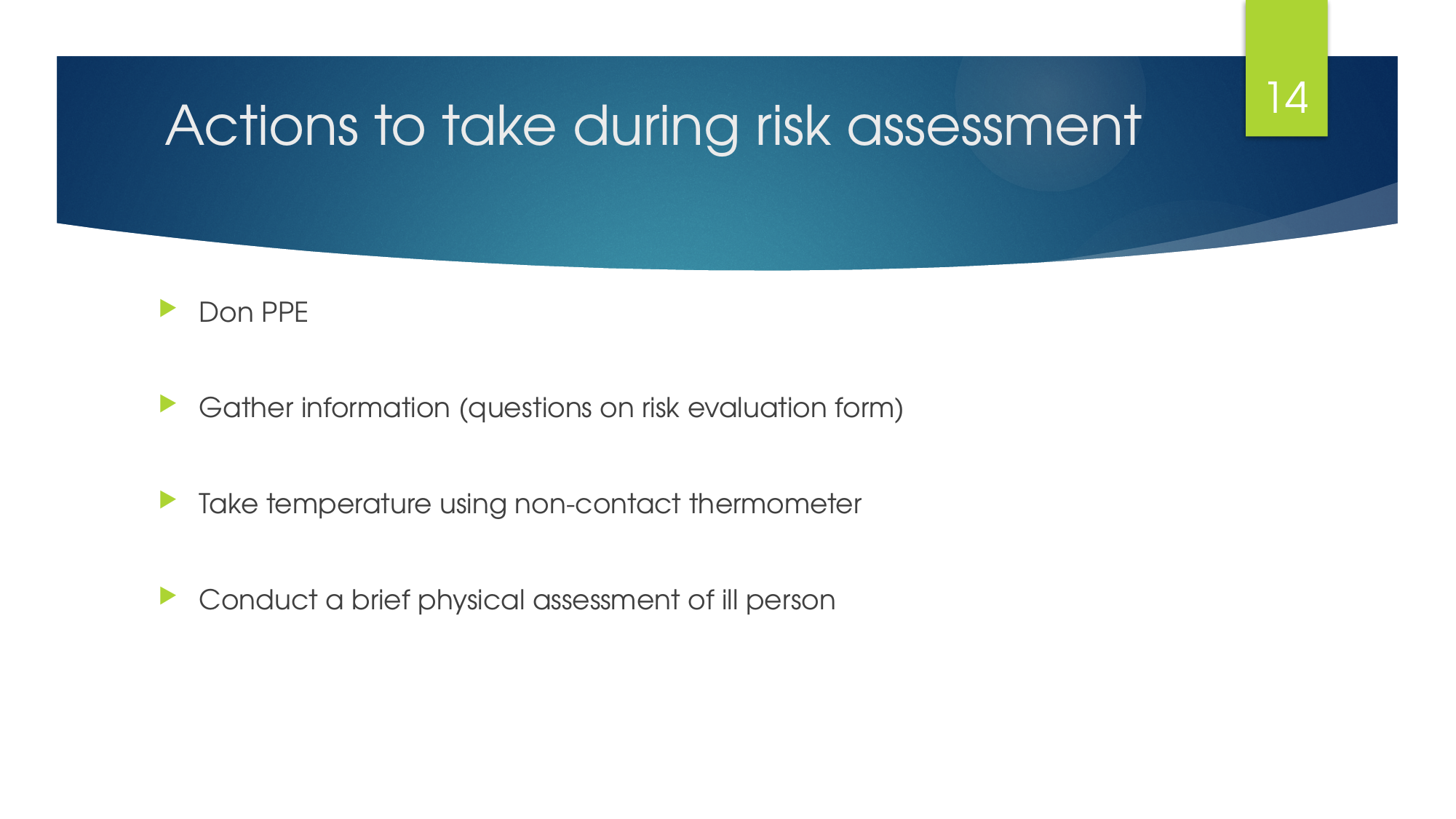

14
# Actions to take during risk assessment
Don PPE

Gather information (questions on risk evaluation form)

Take temperature using non-contact thermometer

Conduct a brief physical assessment of ill person